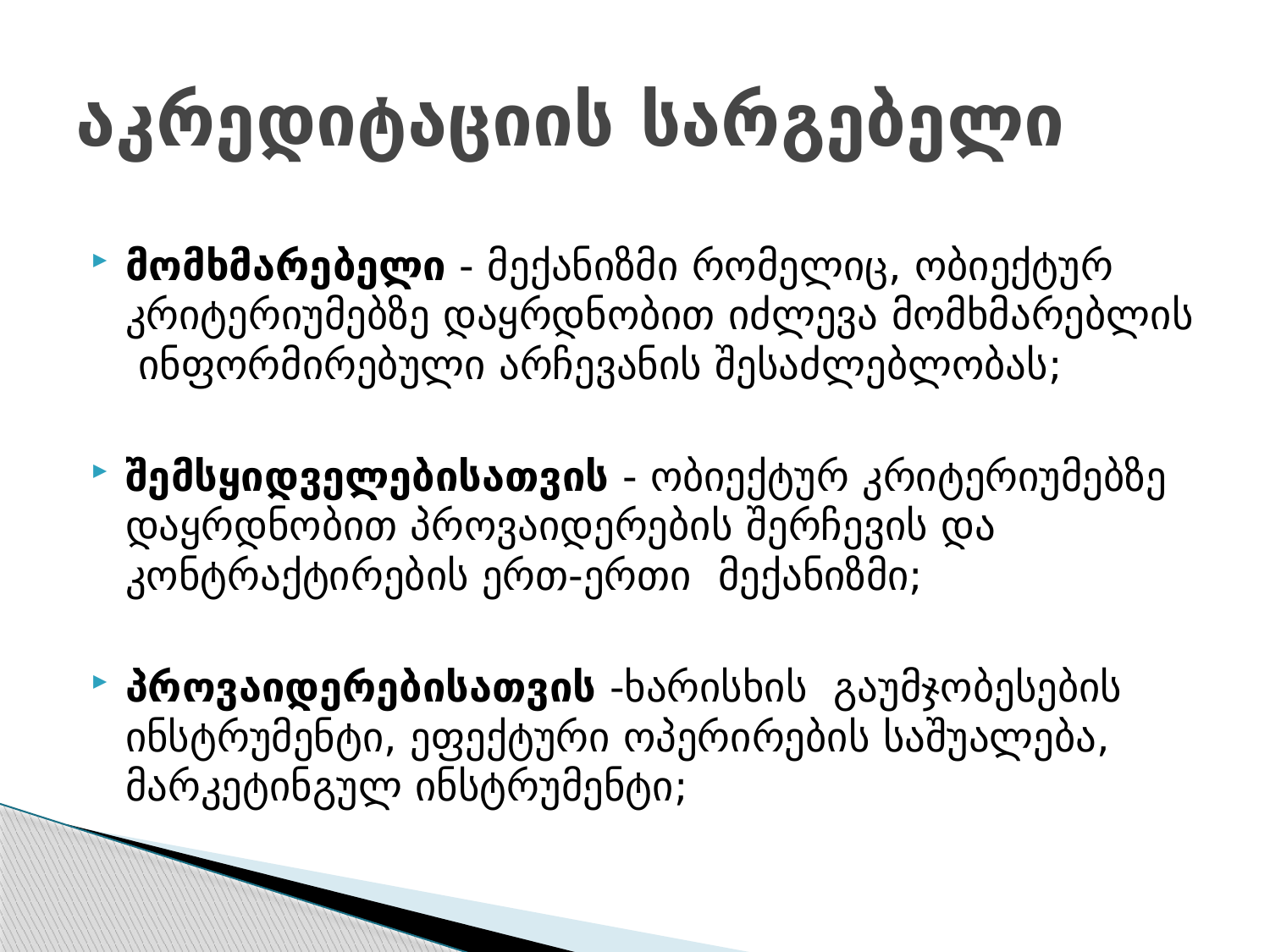

# აკრედიტაციის სარგებელი
მომხმარებელი - მექანიზმი რომელიც, ობიექტურ კრიტერიუმებზე დაყრდნობით იძლევა მომხმარებლის  ინფორმირებული არჩევანის შესაძლებლობას;

შემსყიდველებისათვის - ობიექტურ კრიტერიუმებზე დაყრდნობით პროვაიდერების შერჩევის და კონტრაქტირების ერთ-ერთი  მექანიზმი;

პროვაიდერებისათვის -ხარისხის  გაუმჯობესების ინსტრუმენტი, ეფექტური ოპერირების საშუალება, მარკეტინგულ ინსტრუმენტი;